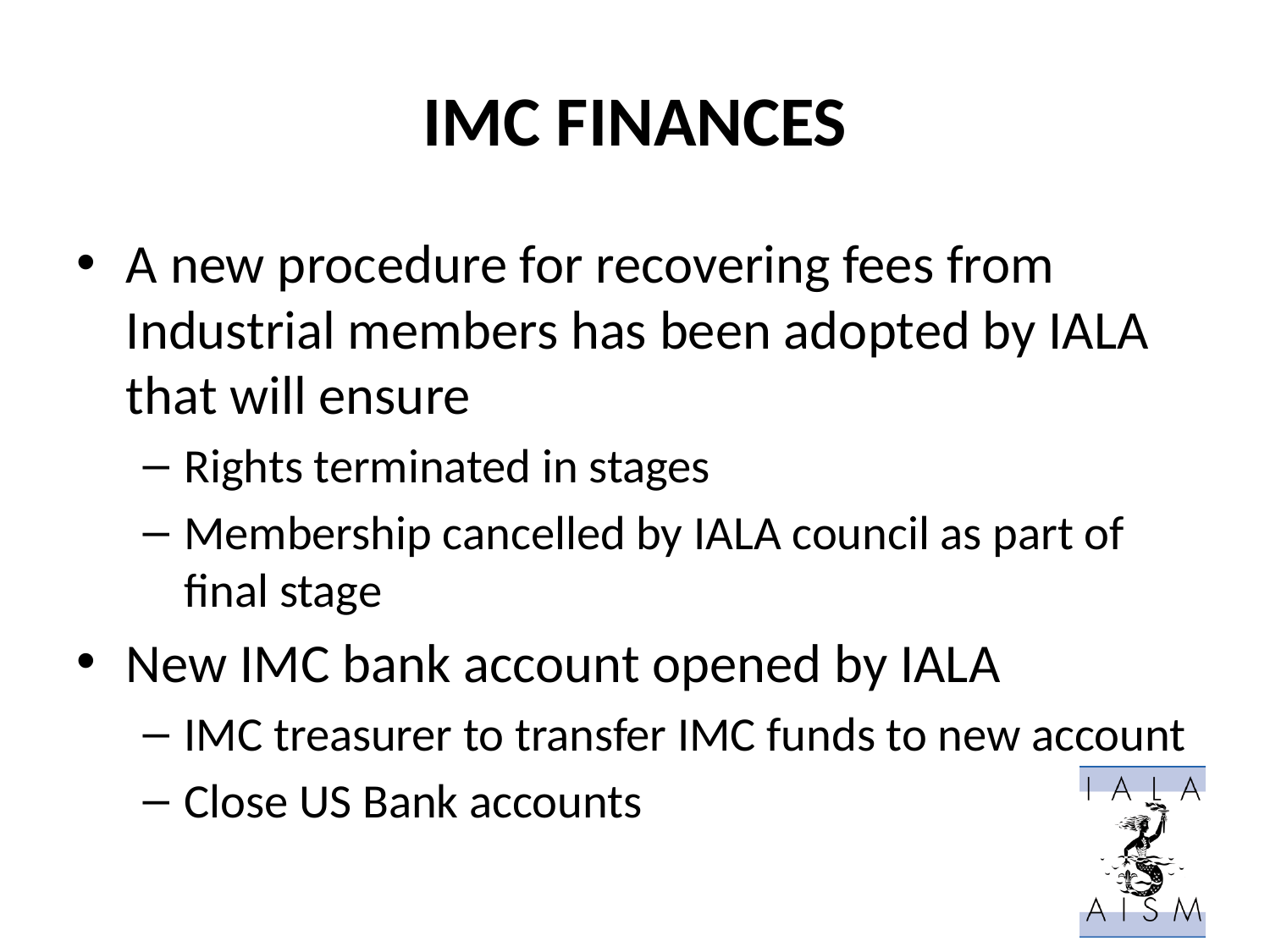

# IMC FINANCES
A new procedure for recovering fees from Industrial members has been adopted by IALA that will ensure
Rights terminated in stages
Membership cancelled by IALA council as part of final stage
New IMC bank account opened by IALA
IMC treasurer to transfer IMC funds to new account
Close US Bank accounts